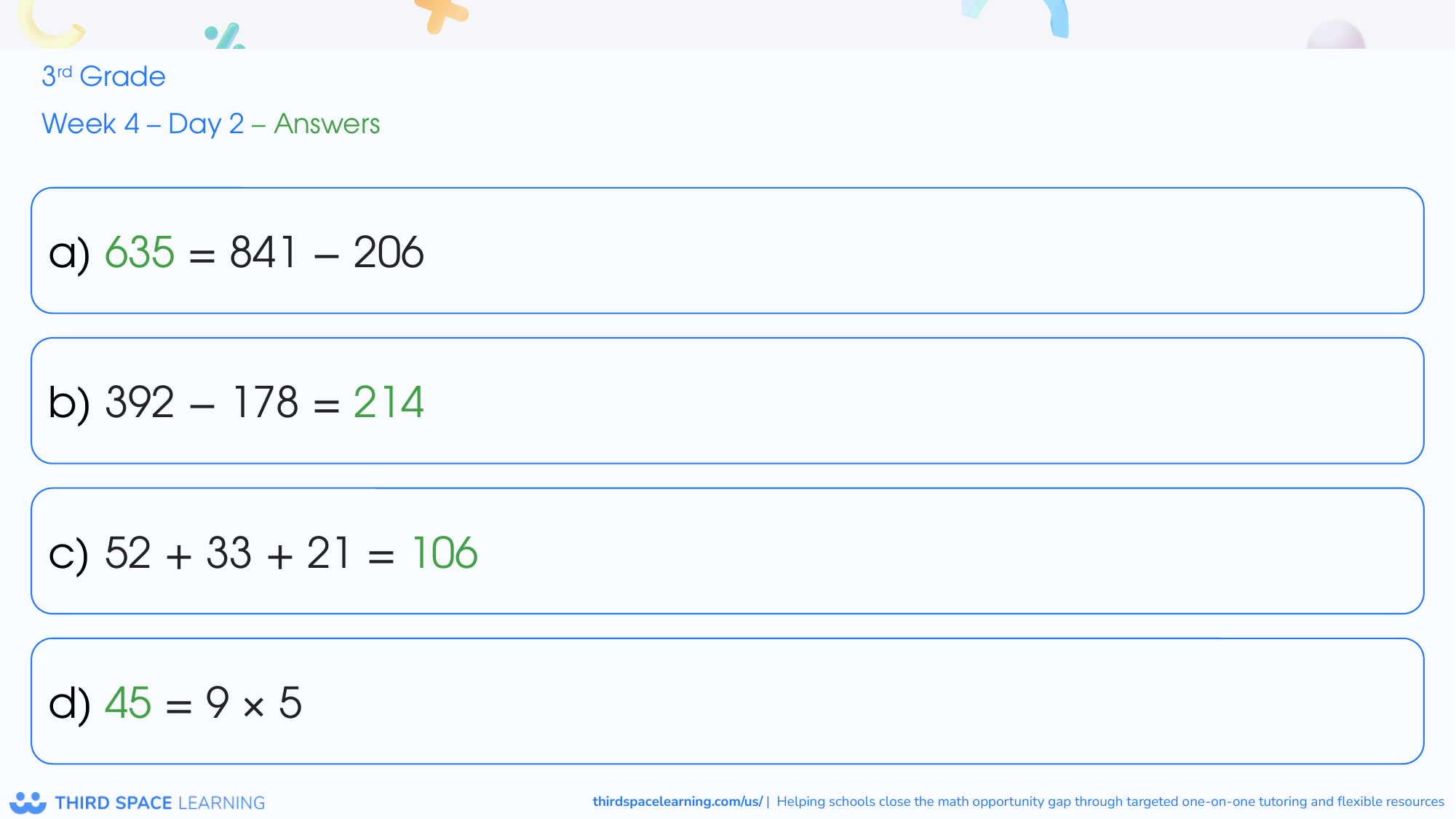

3rd Grade
Week 4 – Day 2 – Answers
635 = 841 − 206
392 − 178 = 214
52 + 33 + 21 = 106
45 = 9 × 5